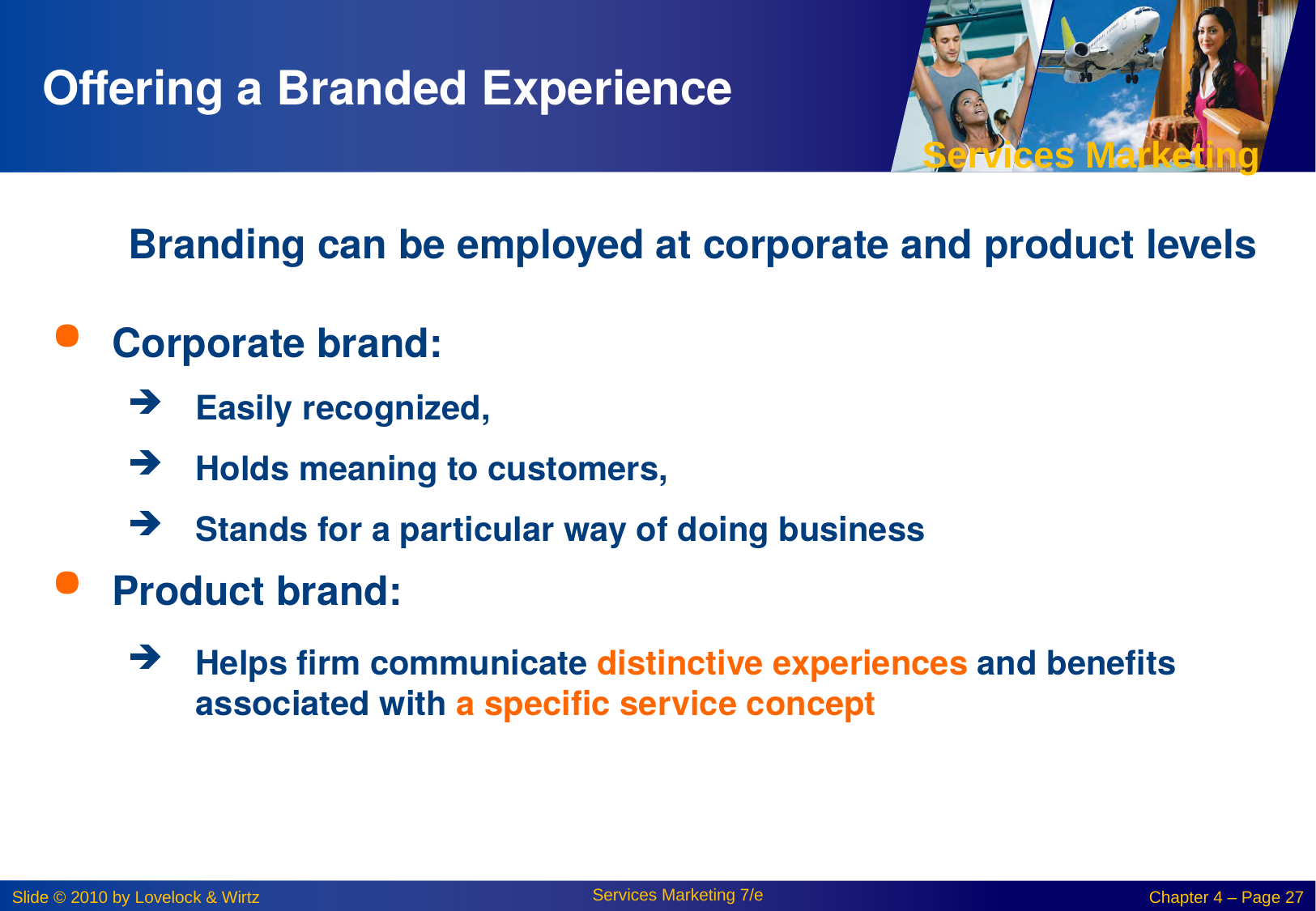

# Offering a Branded Experience
	Branding can be employed at corporate and product levels
Corporate brand:
Easily recognized,
Holds meaning to customers,
Stands for a particular way of doing business
Product brand:
Helps firm communicate distinctive experiences and benefits associated with a specific service concept